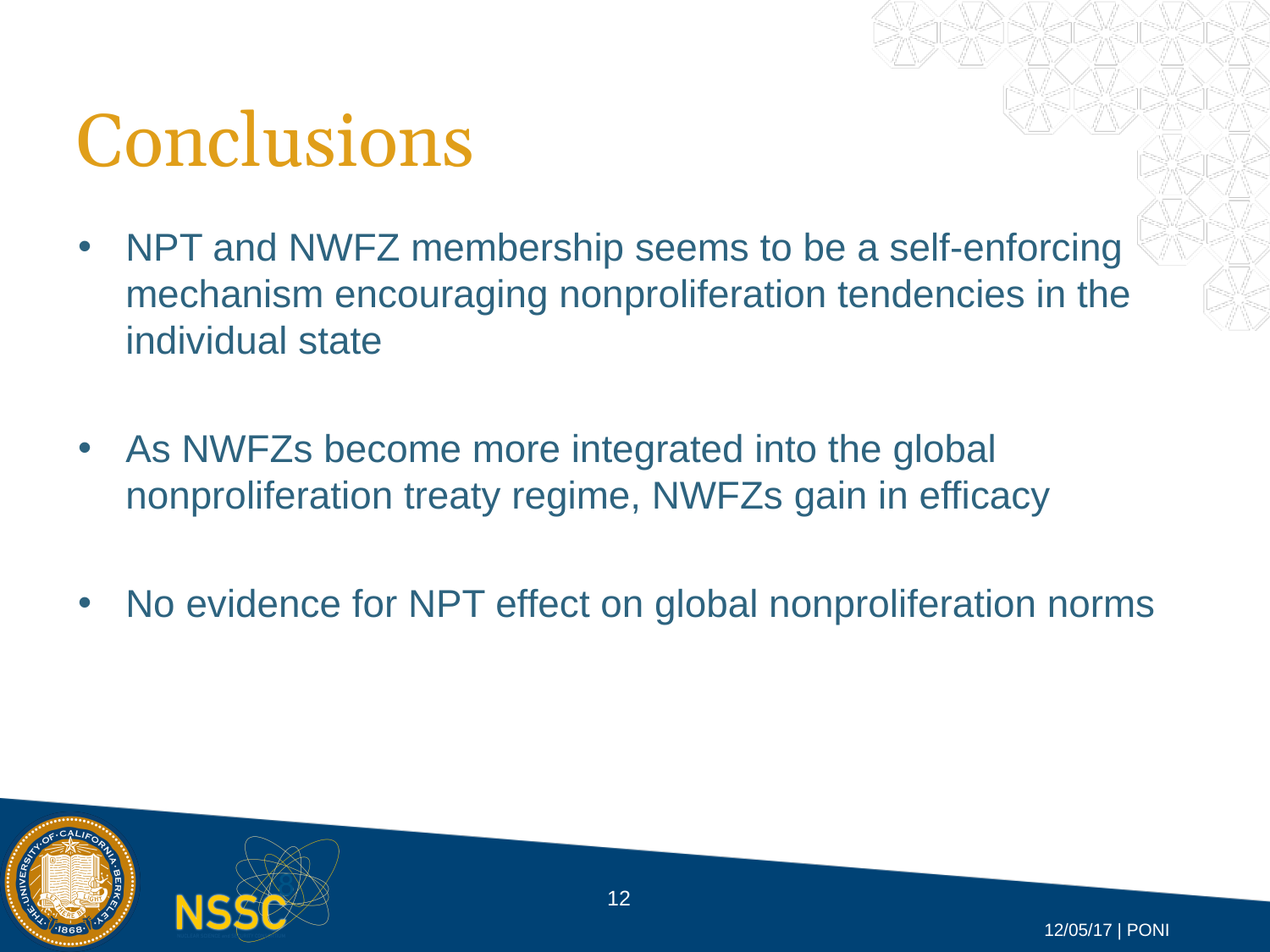

# Conclusions
NPT and NWFZ membership seems to be a self-enforcing mechanism encouraging nonproliferation tendencies in the individual state

As NWFZs become more integrated into the global nonproliferation treaty regime, NWFZs gain in efficacy

No evidence for NPT effect on global nonproliferation norms